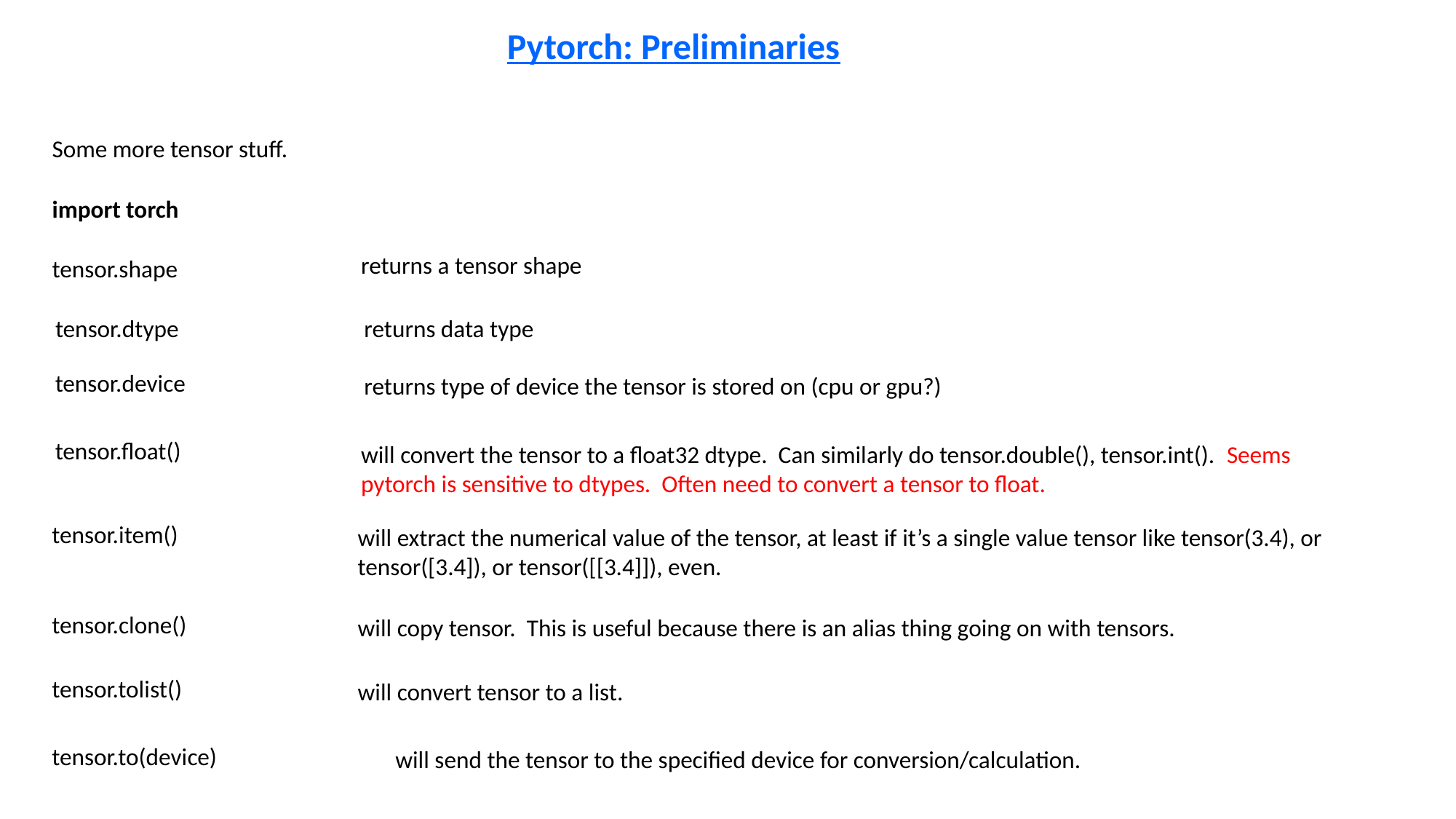

Pytorch: Preliminaries
Some more tensor stuff.
import torch
returns a tensor shape
tensor.shape
returns data type
tensor.dtype
tensor.device
returns type of device the tensor is stored on (cpu or gpu?)
tensor.float()
will convert the tensor to a float32 dtype.  Can similarly do tensor.double(), tensor.int().  Seems pytorch is sensitive to dtypes.  Often need to convert a tensor to float.
tensor.item()
will extract the numerical value of the tensor, at least if it’s a single value tensor like tensor(3.4), or tensor([3.4]), or tensor([[3.4]]), even.
tensor.clone()
will copy tensor.  This is useful because there is an alias thing going on with tensors.
tensor.tolist()
will convert tensor to a list.
tensor.to(device)
will send the tensor to the specified device for conversion/calculation.